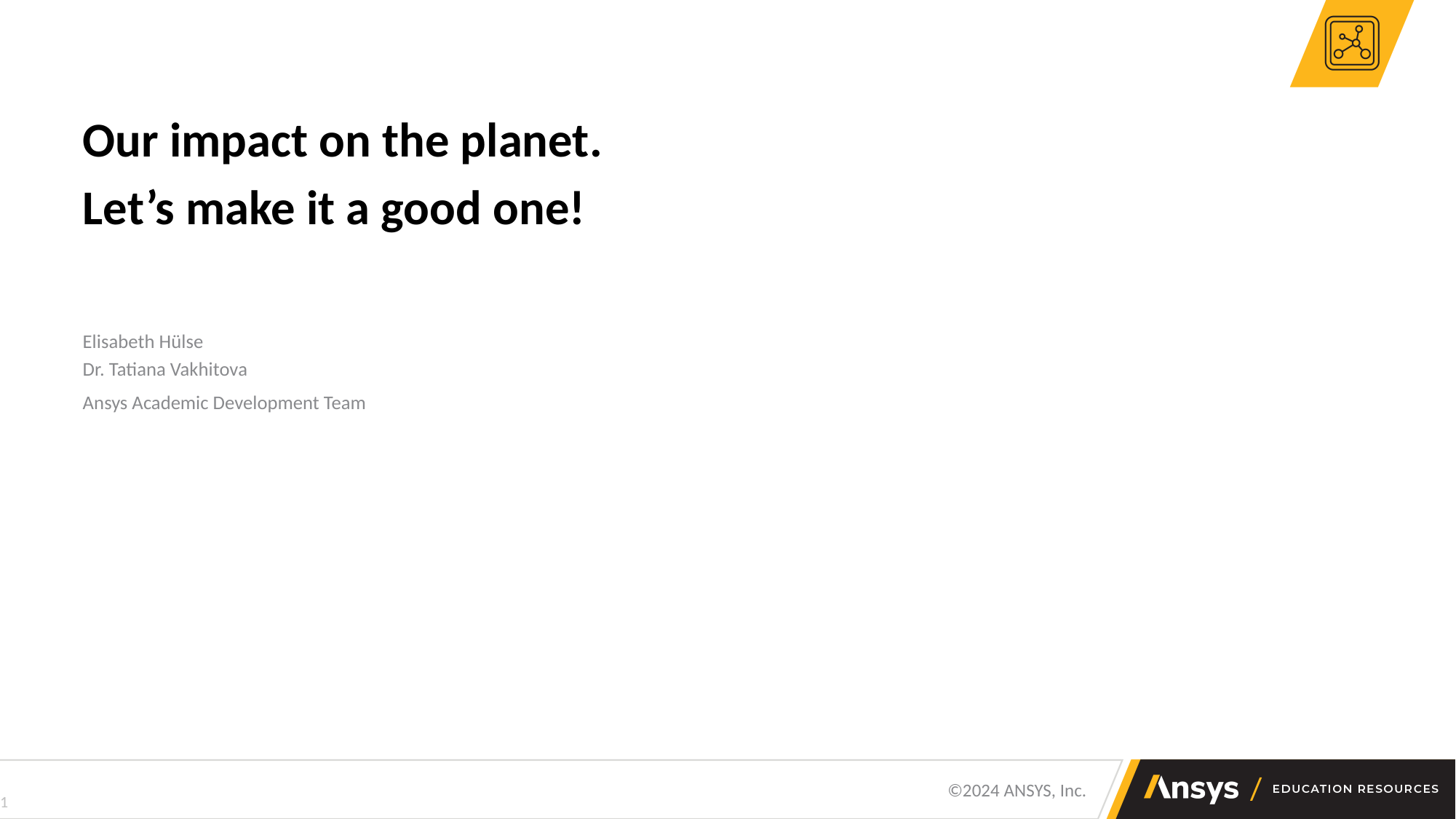

Our impact on the planet.
Let’s make it a good one!
Elisabeth Hülse
Dr. Tatiana Vakhitova
Ansys Academic Development Team
1